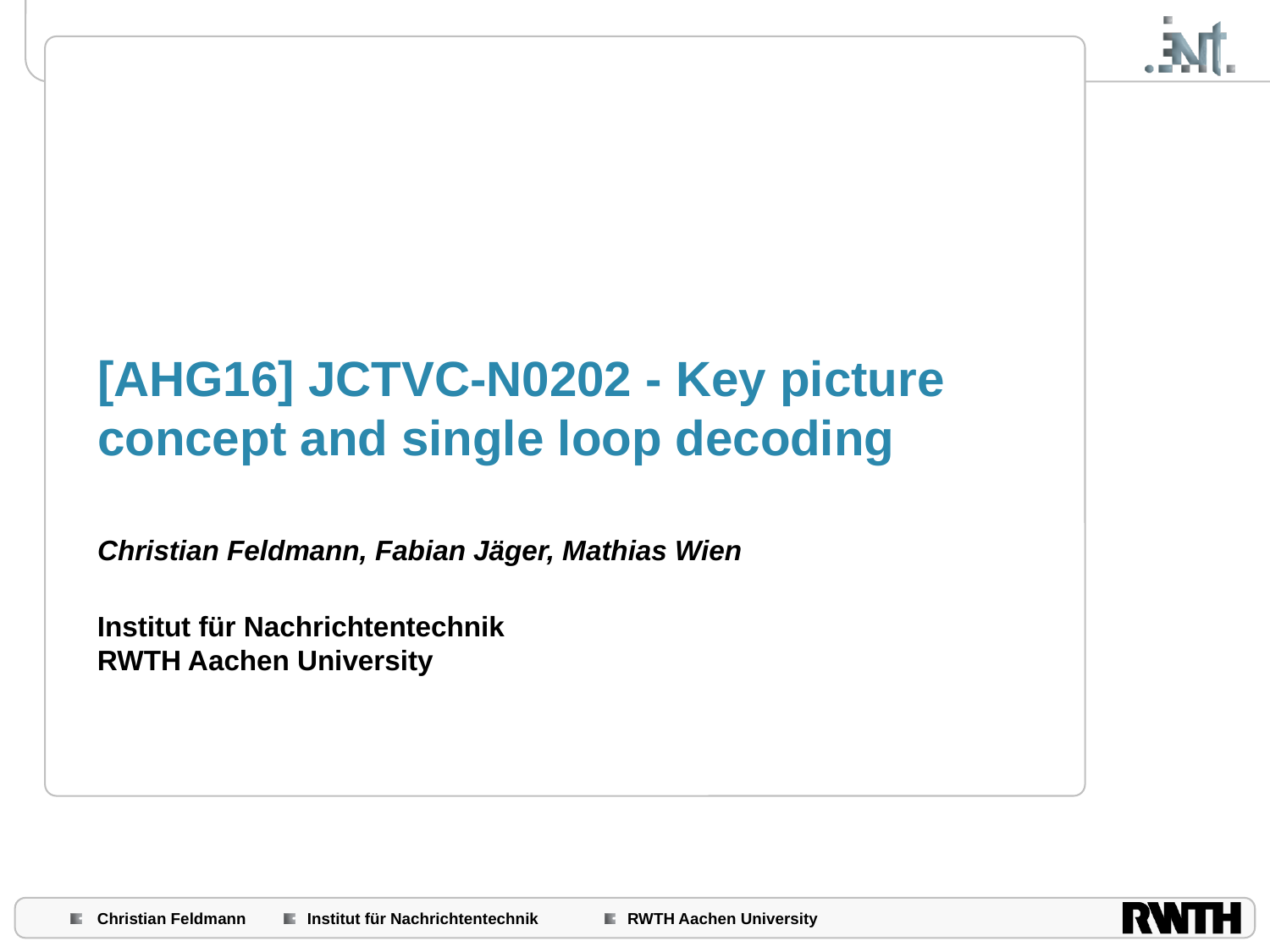

# [AHG16] JCTVC-N0202 - Key picture concept and single loop decoding
Christian Feldmann, Fabian Jäger, Mathias Wien